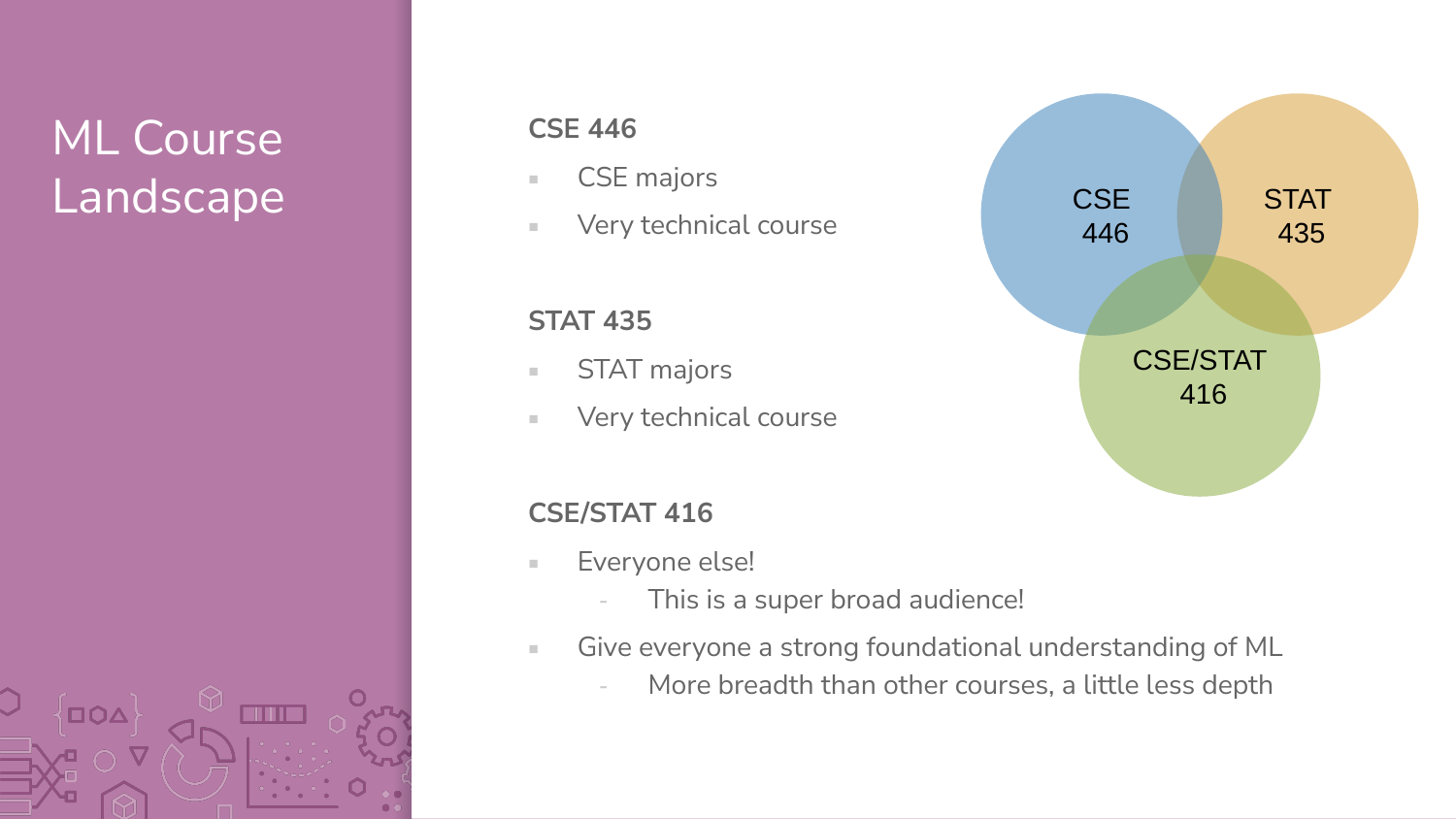

# ML Course Landscape
CSE 446
CSE majors
Very technical course

STAT 435
STAT majors
Very technical course

CSE/STAT 416
Everyone else!
This is a super broad audience!
Give everyone a strong foundational understanding of ML
More breadth than other courses, a little less depth

CSE
 446

STAT
 435

CSE/STAT
 416
10